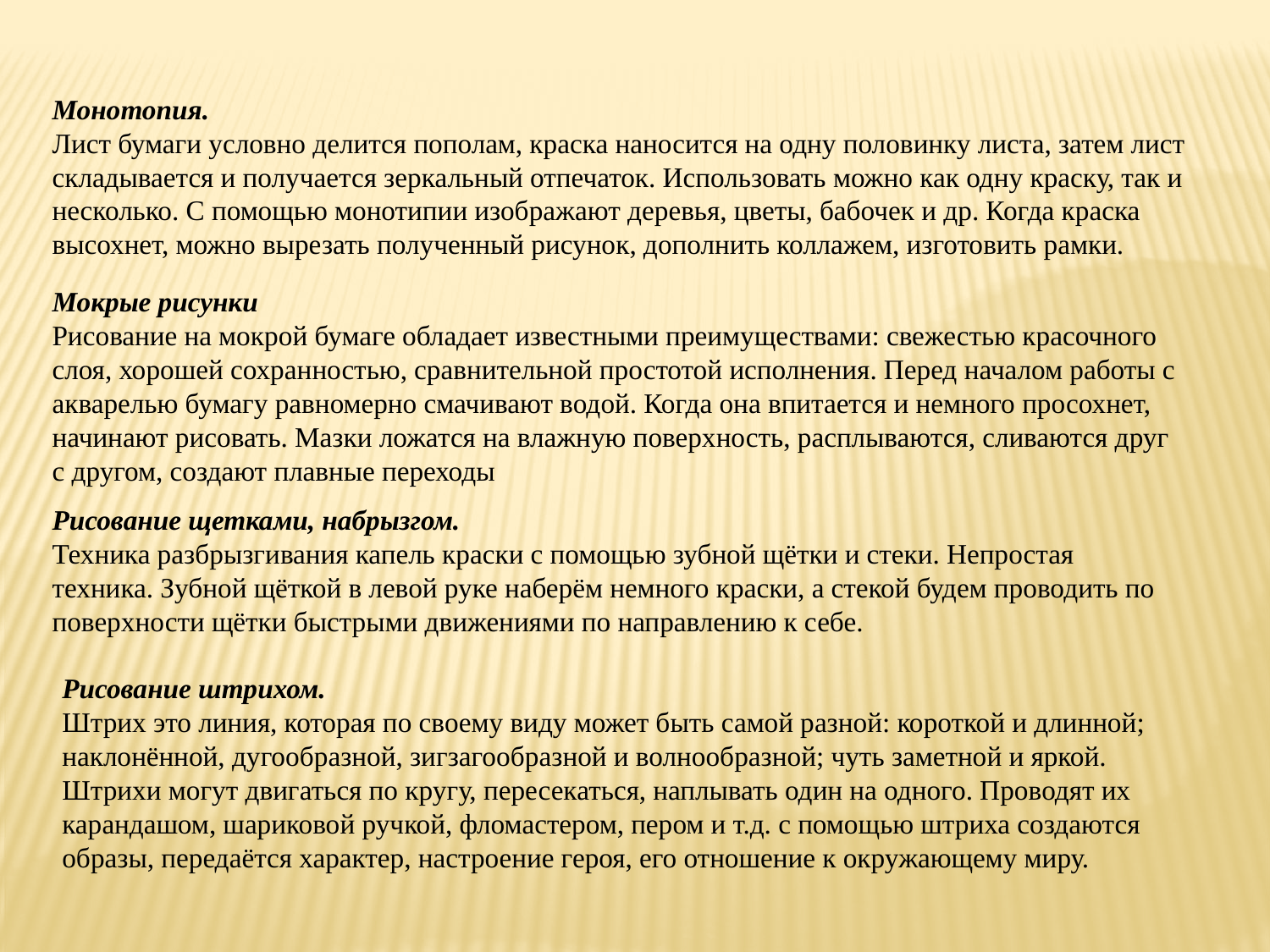

Монотопия.
Лист бумаги условно делится пополам, краска наносится на одну половинку листа, затем лист складывается и получается зеркальный отпечаток. Использовать можно как одну краску, так и несколько. С помощью монотипии изображают деревья, цветы, бабочек и др. Когда краска высохнет, можно вырезать полученный рисунок, дополнить коллажем, изготовить рамки.
Мокрые рисунки
Рисование на мокрой бумаге обладает известными преимуществами: свежестью красочного слоя, хорошей сохранностью, сравнительной простотой исполнения. Перед началом работы с акварелью бумагу равномерно смачивают водой. Когда она впитается и немного просохнет, начинают рисовать. Мазки ложатся на влажную поверхность, расплываются, сливаются друг с другом, создают плавные переходы
Рисование щетками, набрызгом.
Техника разбрызгивания капель краски с помощью зубной щётки и стеки. Непростая техника. Зубной щёткой в левой руке наберём немного краски, а стекой будем проводить по поверхности щётки быстрыми движениями по направлению к себе.
Рисование штрихом.
Штрих это линия, которая по своему виду может быть самой разной: короткой и длинной; наклонённой, дугообразной, зигзагообразной и волнообразной; чуть заметной и яркой.
Штрихи могут двигаться по кругу, пересекаться, наплывать один на одного. Проводят их карандашом, шариковой ручкой, фломастером, пером и т.д. с помощью штриха создаются образы, передаётся характер, настроение героя, его отношение к окружающему миру.